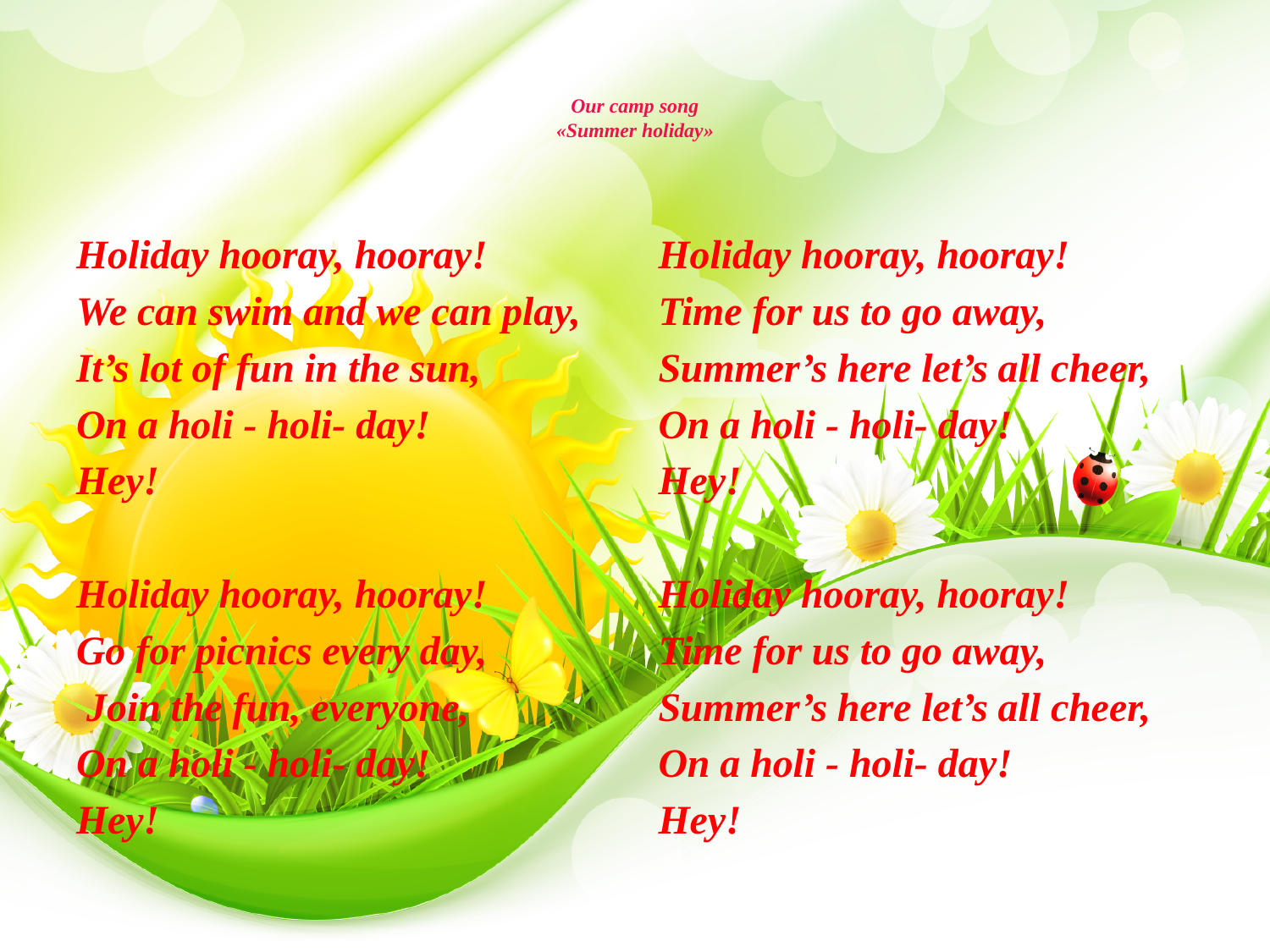

# Our camp song «Summer holiday»
Holiday hooray, hooray!
We can swim and we can play,
It’s lot of fun in the sun,
On a holi - holi- day!
Hey!

Holiday hooray, hooray!
Go for picnics every day,
 Join the fun, everyone,
On a holi - holi- day!
Hey!

Holiday hooray, hooray!
Time for us to go away,
Summer’s here let’s all cheer,
On a holi - holi- day!
Hey!

Holiday hooray, hooray!
Time for us to go away,
Summer’s here let’s all cheer,
On a holi - holi- day!
Hey!